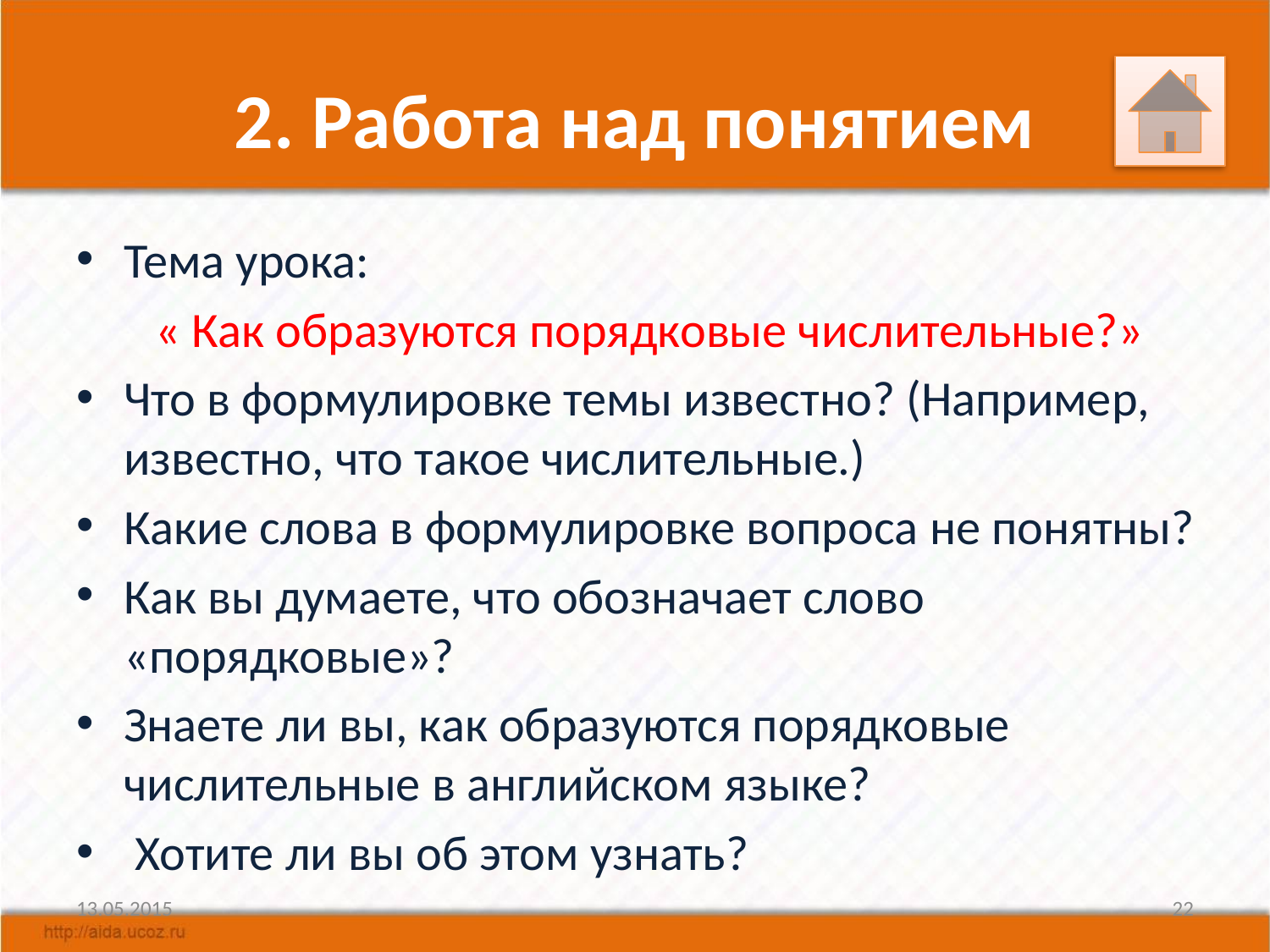

# 2. Работа над понятием

Тема урока:
« Как образуются порядковые числительные?»
Что в формулировке темы известно? (Например, известно, что такое числительные.)
Какие слова в формулировке вопроса не понятны?
Как вы думаете, что обозначает слово «порядковые»?
Знаете ли вы, как образуются порядковые числительные в английском языке?
 Хотите ли вы об этом узнать?

13.05.2015
22